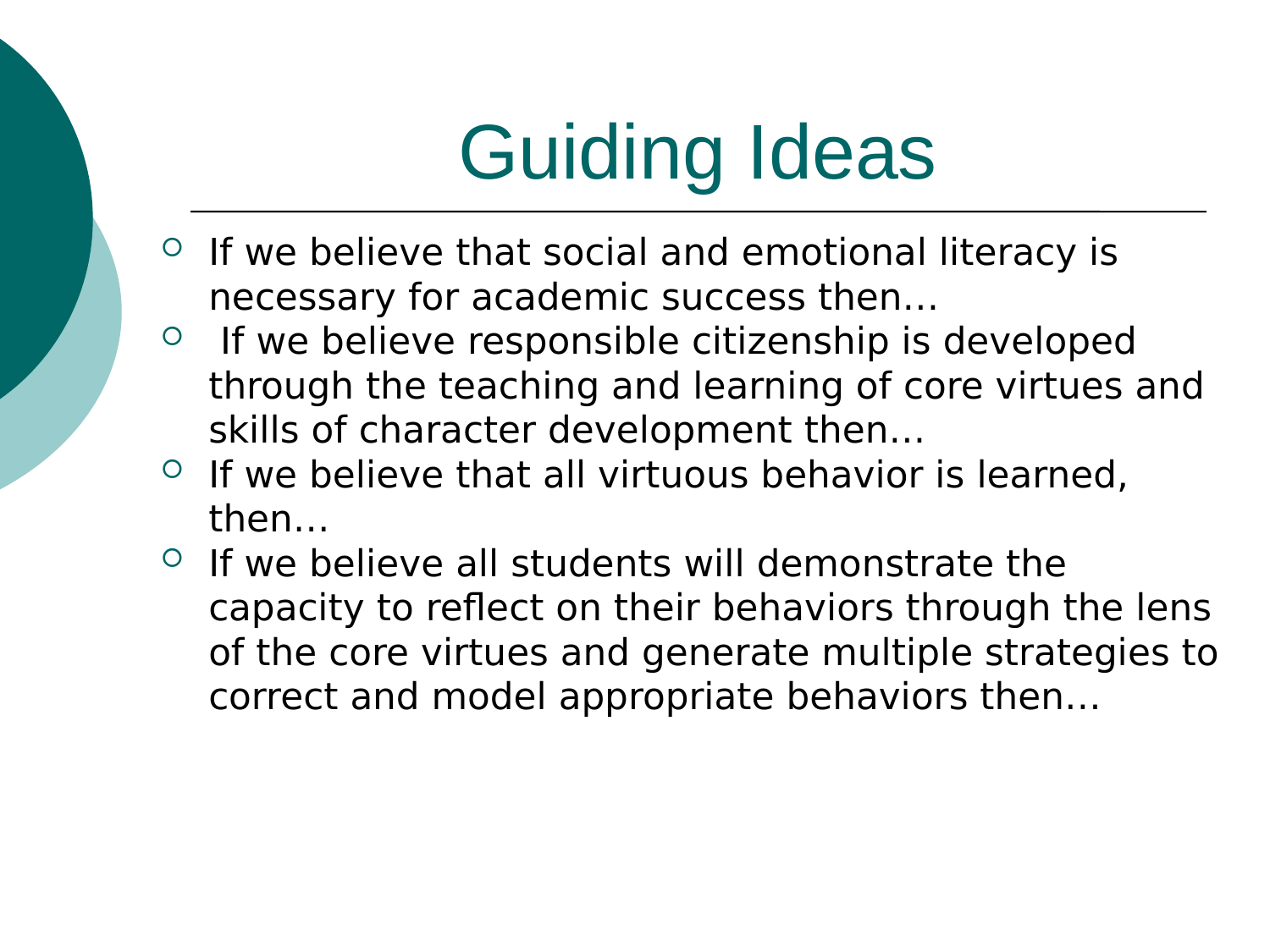

# Guiding Ideas
If we believe that social and emotional literacy is necessary for academic success then…
 If we believe responsible citizenship is developed through the teaching and learning of core virtues and skills of character development then…
If we believe that all virtuous behavior is learned, then…
If we believe all students will demonstrate the capacity to reflect on their behaviors through the lens of the core virtues and generate multiple strategies to correct and model appropriate behaviors then…